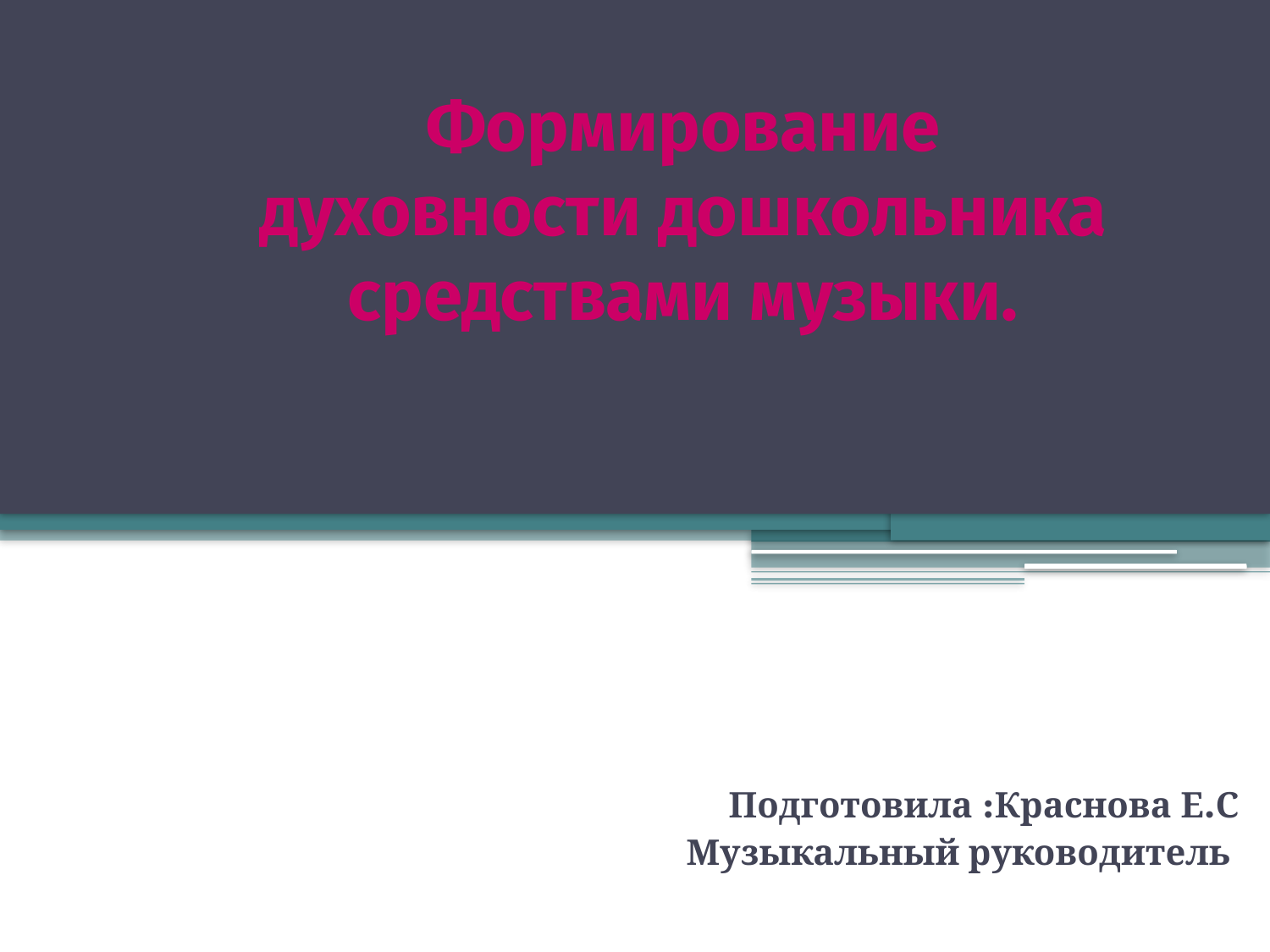

# Формирование духовности дошкольника средствами музыки.
Подготовила :Краснова Е.С
Музыкальный руководитель